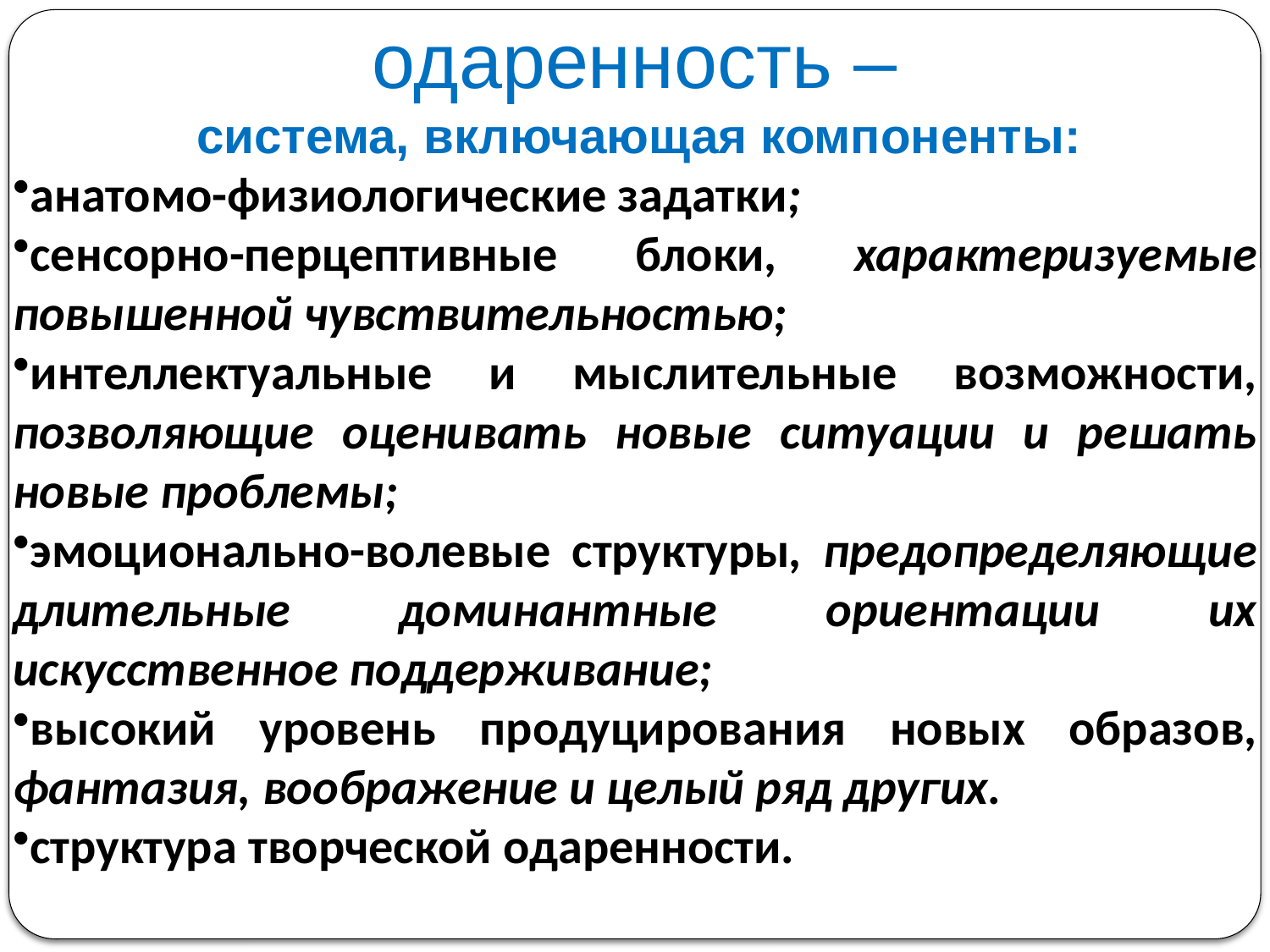

одаренность –
 система, включающая компоненты:
анатомо-физиологические задатки;
сенсорно-перцептивные блоки, характеризуемые повышенной чувствительностью;
интеллектуальные и мыслительные возможности, позволяющие оценивать новые ситуации и решать новые проблемы;
эмоционально-волевые структуры, предопределяющие длительные доминантные ориентации их искусственное поддерживание;
высокий уровень продуцирования новых образов, фантазия, воображение и целый ряд других.
структура творческой одаренности.